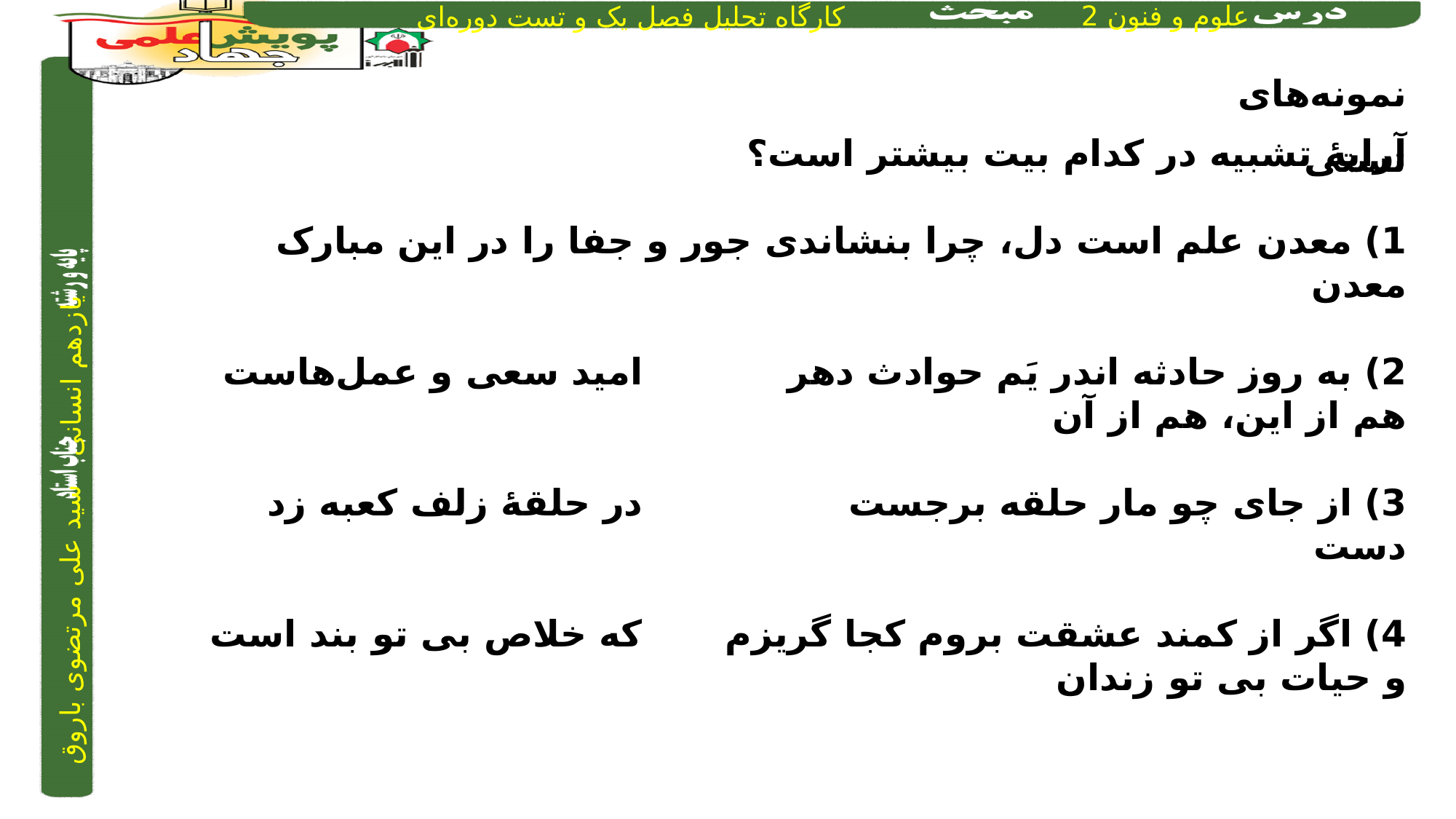

نمونه‌های تستی
آرایۀ تشبیه در کدام بیت بیشتر است؟

1) معدن علم است دل، چرا بنشاندی	 	جور و جفا را در این مبارک معدن

2) به روز حادثه اندر یَم حوادث دهر		 	امید سعی و عمل‌هاست هم از این، هم از آن

3) از جای چو مار حلقه برجست			در حلقۀ زلف کعبه زد دست

4) اگر از کمند عشقت بروم کجا گریزم	 	که خلاص بی تو بند است و حیات بی تو زندان

4